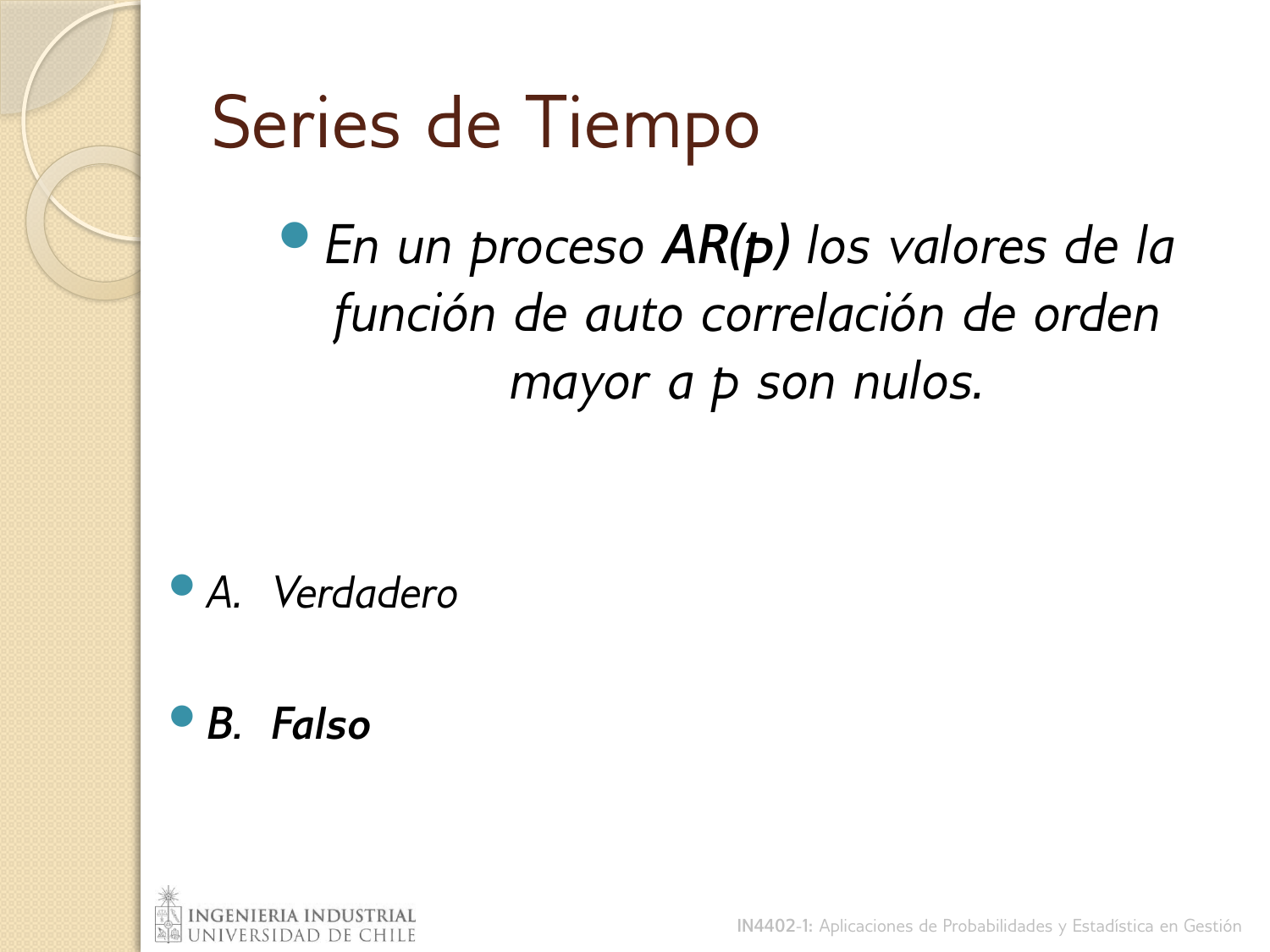

# Series de Tiempo
En un proceso AR(p) los valores de la función de auto correlación de orden mayor a p son nulos.
A.  Verdadero

B.  Falso